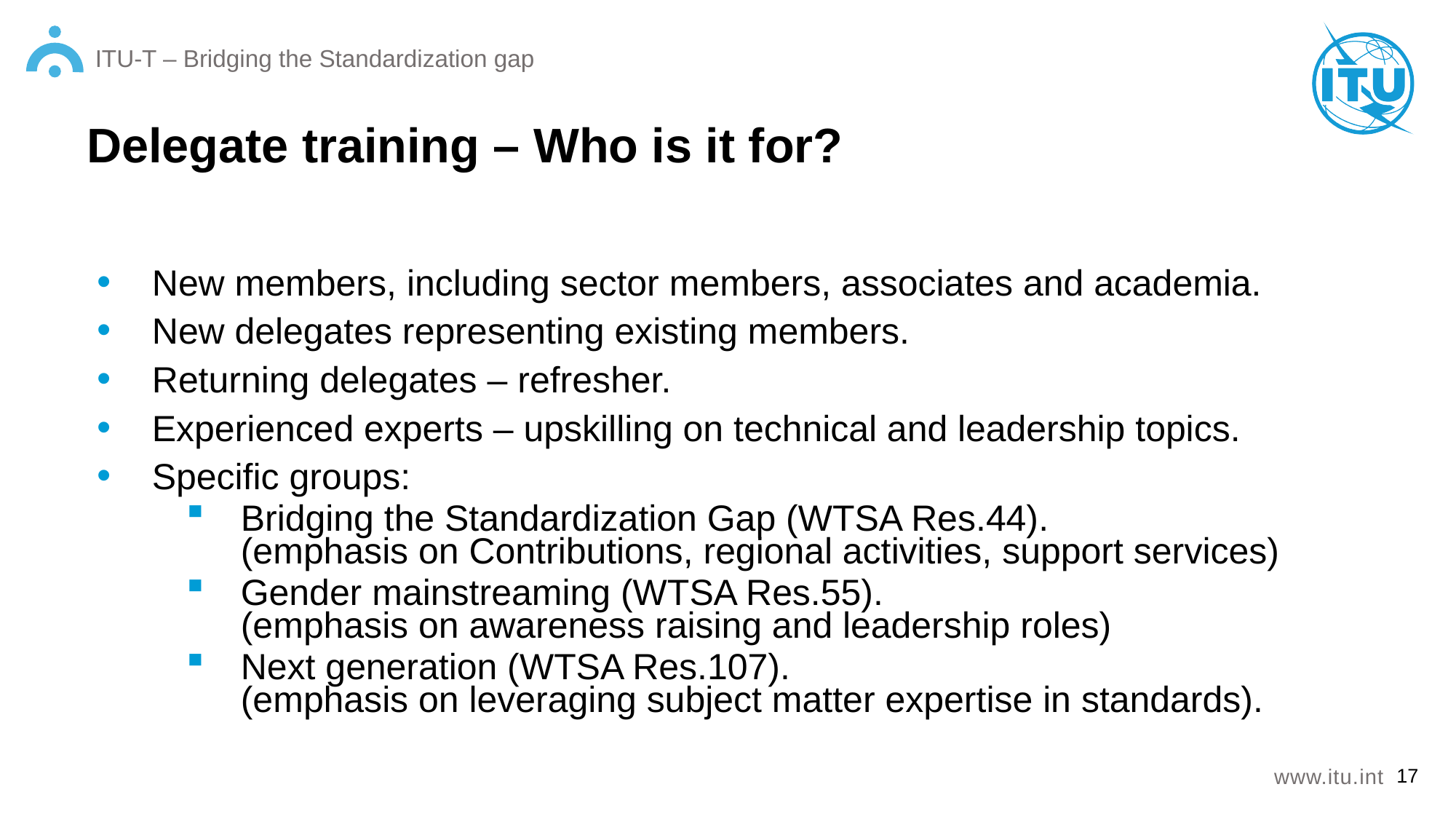

# Delegate training – Who is it for?
New members, including sector members, associates and academia.
New delegates representing existing members.
Returning delegates – refresher.
Experienced experts – upskilling on technical and leadership topics.
Specific groups:
Bridging the Standardization Gap (WTSA Res.44).
(emphasis on Contributions, regional activities, support services)
Gender mainstreaming (WTSA Res.55).
(emphasis on awareness raising and leadership roles)
Next generation (WTSA Res.107).
(emphasis on leveraging subject matter expertise in standards).